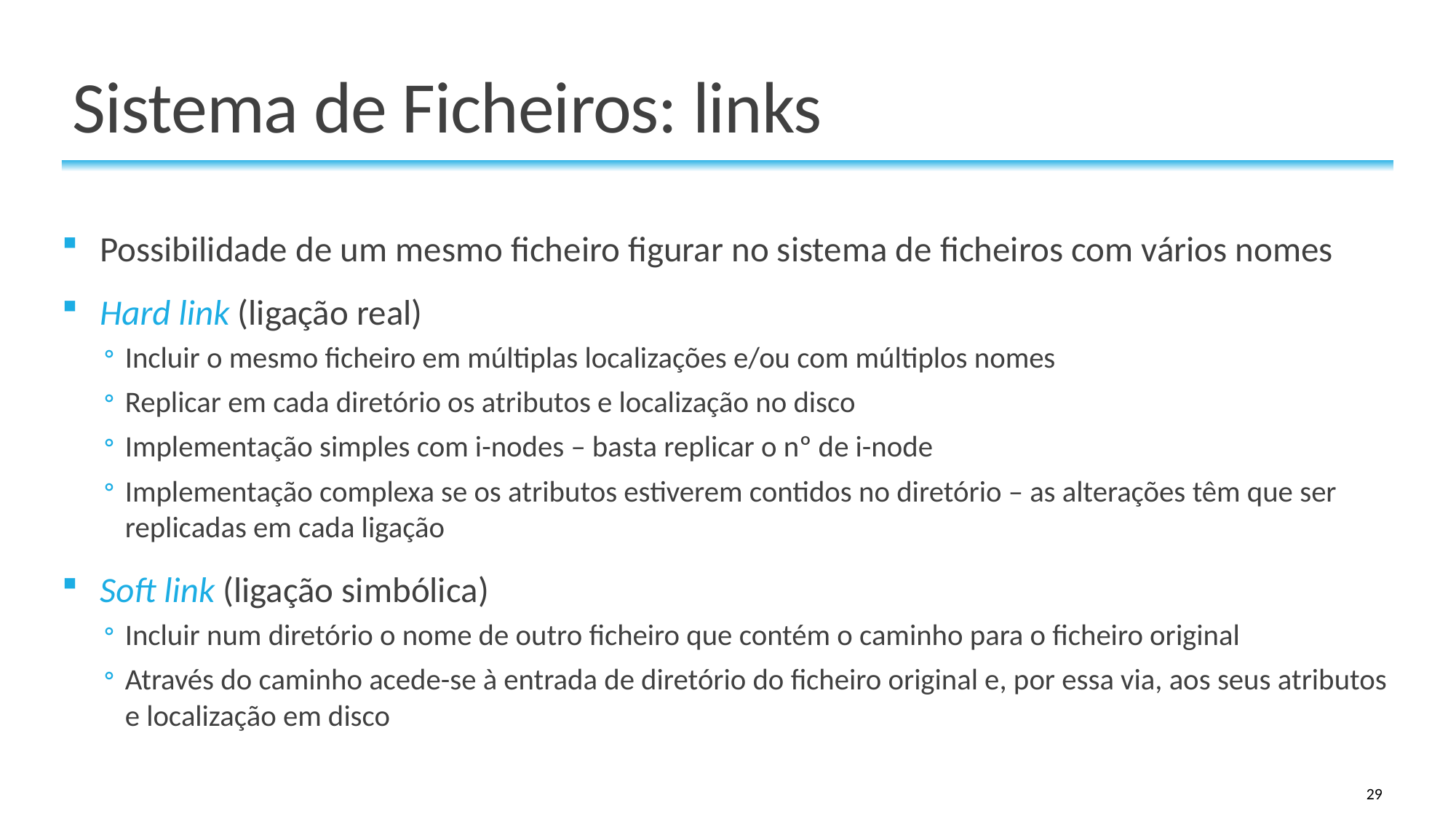

# Sistema de Ficheiros: links
Possibilidade de um mesmo ficheiro figurar no sistema de ficheiros com vários nomes
Hard link (ligação real)
Incluir o mesmo ficheiro em múltiplas localizações e/ou com múltiplos nomes
Replicar em cada diretório os atributos e localização no disco
Implementação simples com i-nodes – basta replicar o nº de i-node
Implementação complexa se os atributos estiverem contidos no diretório – as alterações têm que ser replicadas em cada ligação
Soft link (ligação simbólica)
Incluir num diretório o nome de outro ficheiro que contém o caminho para o ficheiro original
Através do caminho acede-se à entrada de diretório do ficheiro original e, por essa via, aos seus atributos e localização em disco
29